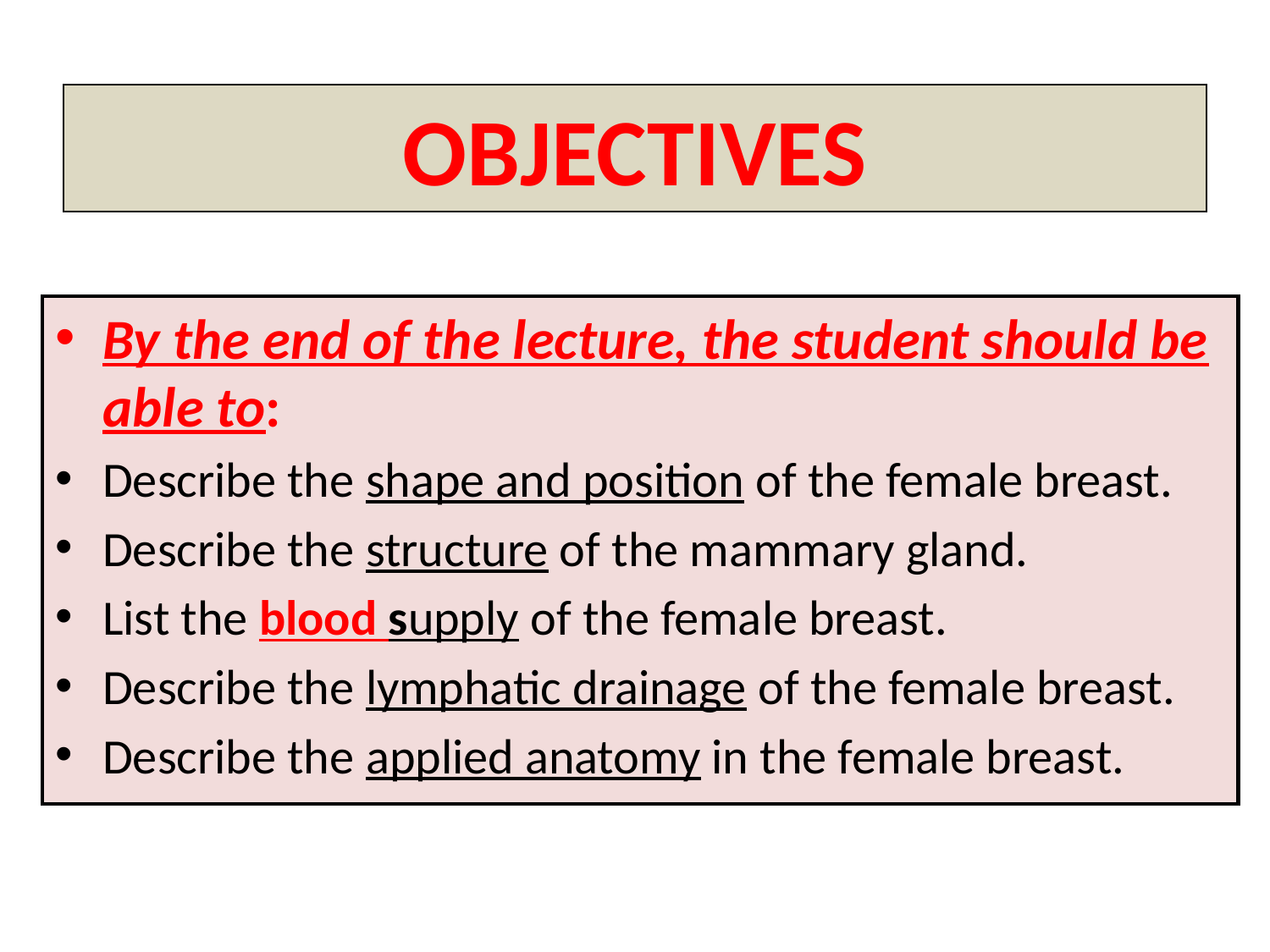

# OBJECTIVES
By the end of the lecture, the student should be able to:
Describe the shape and position of the female breast.
Describe the structure of the mammary gland.
List the blood supply of the female breast.
Describe the lymphatic drainage of the female breast.
Describe the applied anatomy in the female breast.